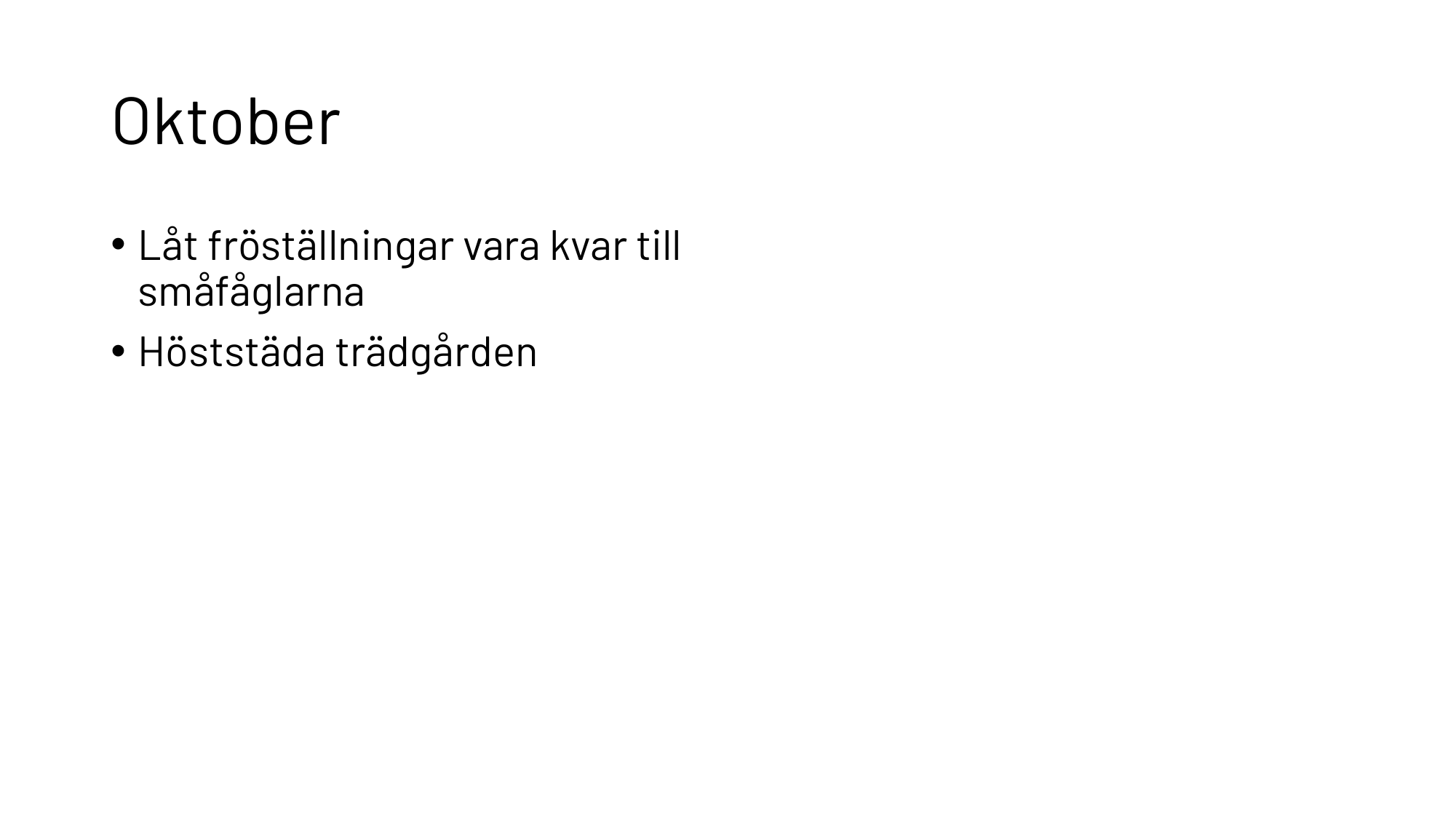

# Oktober
Låt fröställningar vara kvar till småfåglarna
Höststäda trädgården